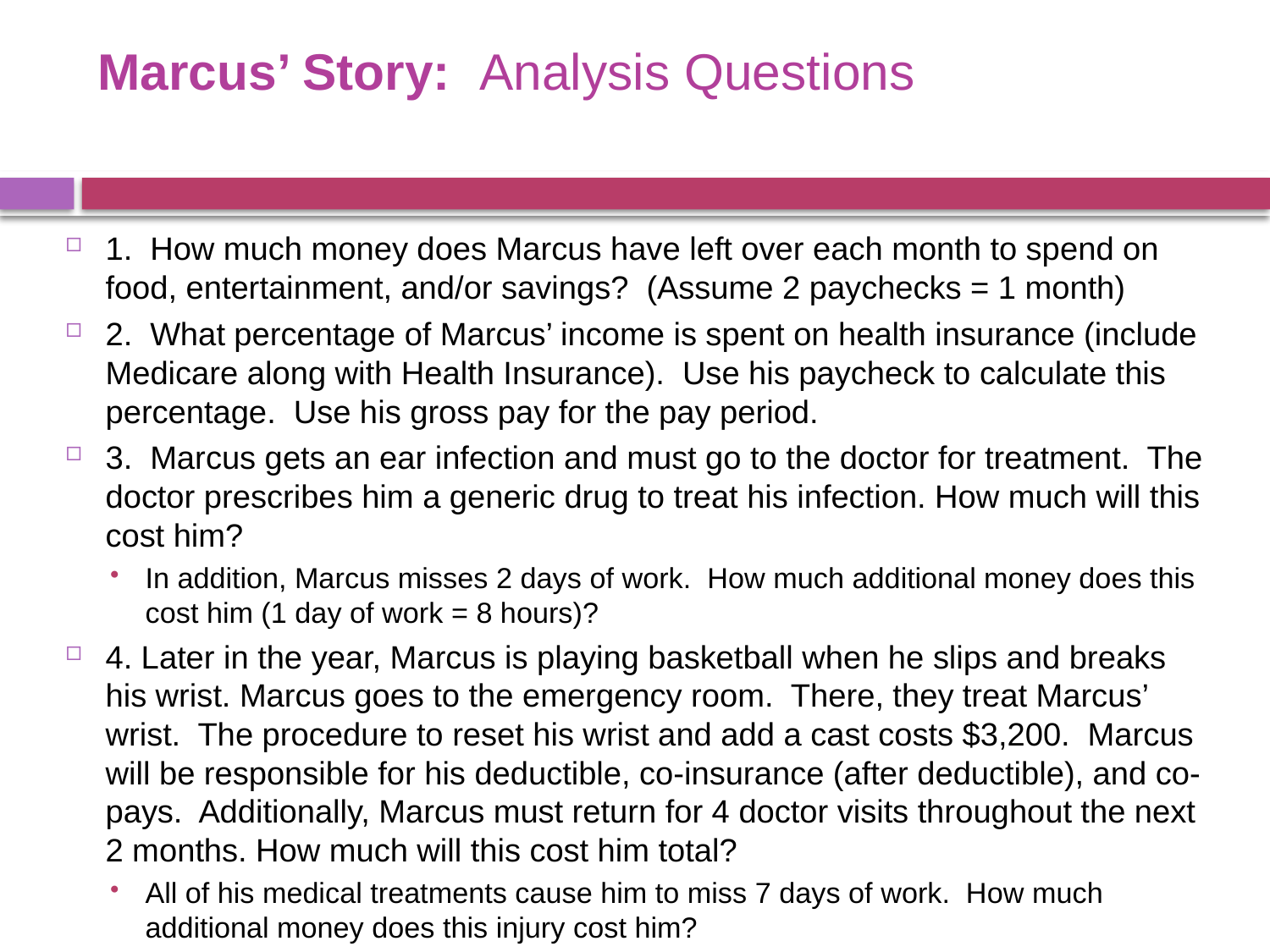

# Marcus’ Story:  Analysis Questions
1.  How much money does Marcus have left over each month to spend on food, entertainment, and/or savings?  (Assume 2 paychecks = 1 month)
2.  What percentage of Marcus’ income is spent on health insurance (include Medicare along with Health Insurance).  Use his paycheck to calculate this percentage.  Use his gross pay for the pay period.
3.  Marcus gets an ear infection and must go to the doctor for treatment.  The doctor prescribes him a generic drug to treat his infection. How much will this cost him?
In addition, Marcus misses 2 days of work.  How much additional money does this cost him (1 day of work = 8 hours)?
4. Later in the year, Marcus is playing basketball when he slips and breaks his wrist. Marcus goes to the emergency room.  There, they treat Marcus’ wrist.  The procedure to reset his wrist and add a cast costs $3,200.  Marcus will be responsible for his deductible, co-insurance (after deductible), and co-pays.  Additionally, Marcus must return for 4 doctor visits throughout the next 2 months. How much will this cost him total?
All of his medical treatments cause him to miss 7 days of work.  How much additional money does this injury cost him?